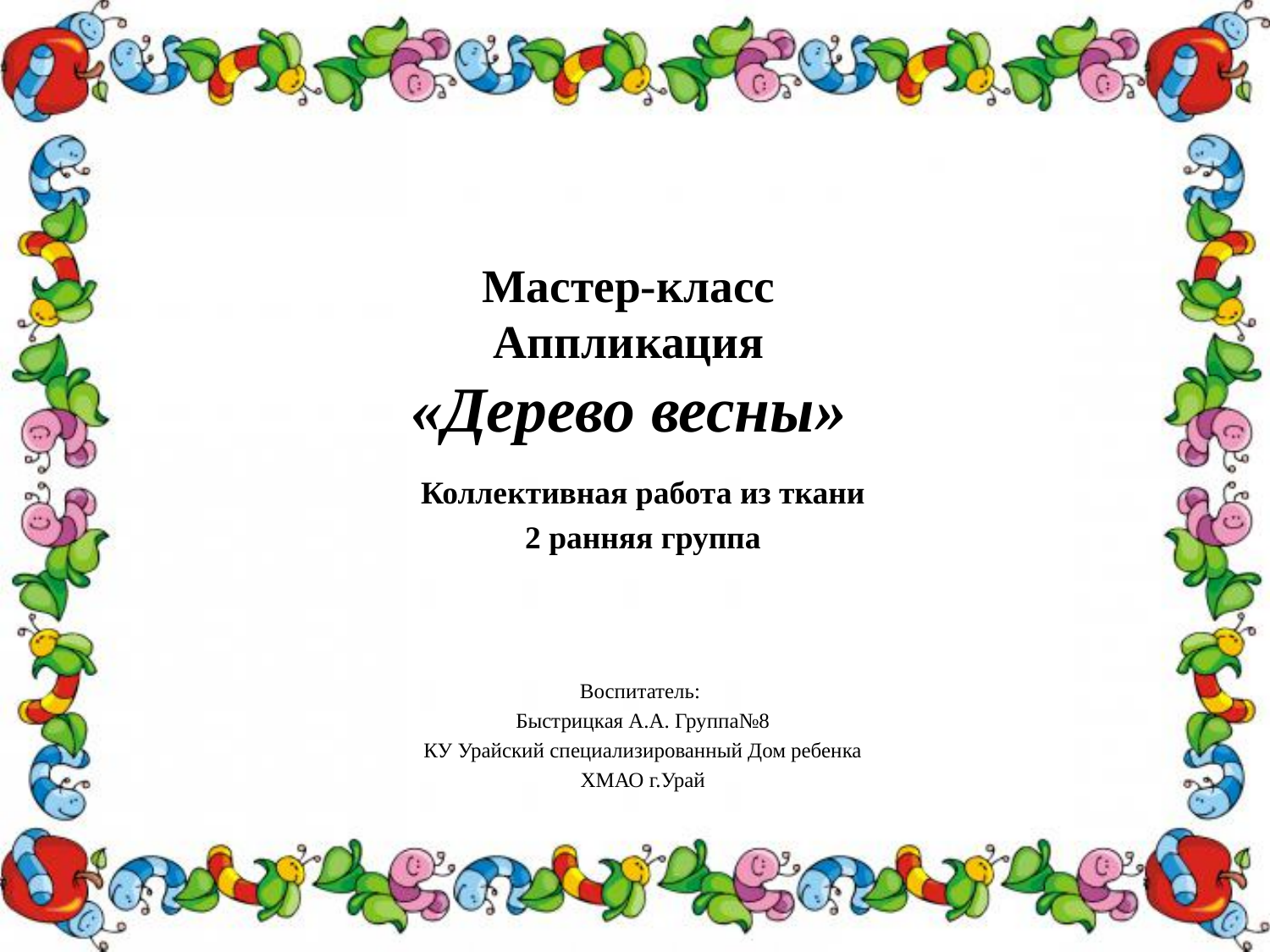

# Мастер-класс Аппликация «Дерево весны»
Коллективная работа из ткани
2 ранняя группа

Воспитатель:
Быстрицкая А.А. Группа№8
КУ Урайский специализированный Дом ребенка
ХМАО г.Урай